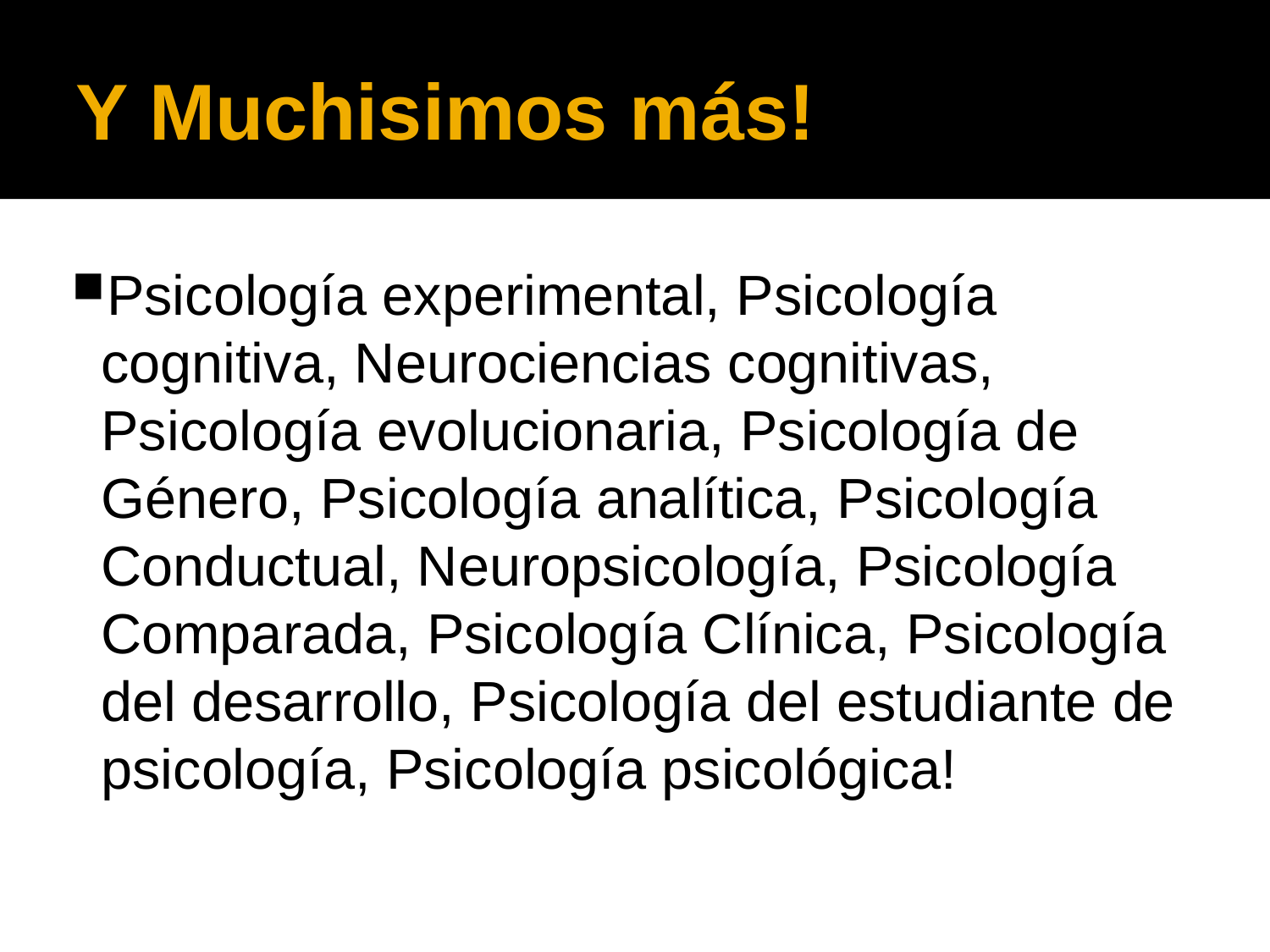

Y Muchisimos más!
Psicología experimental, Psicología cognitiva, Neurociencias cognitivas, Psicología evolucionaria, Psicología de Género, Psicología analítica, Psicología Conductual, Neuropsicología, Psicología Comparada, Psicología Clínica, Psicología del desarrollo, Psicología del estudiante de psicología, Psicología psicológica!